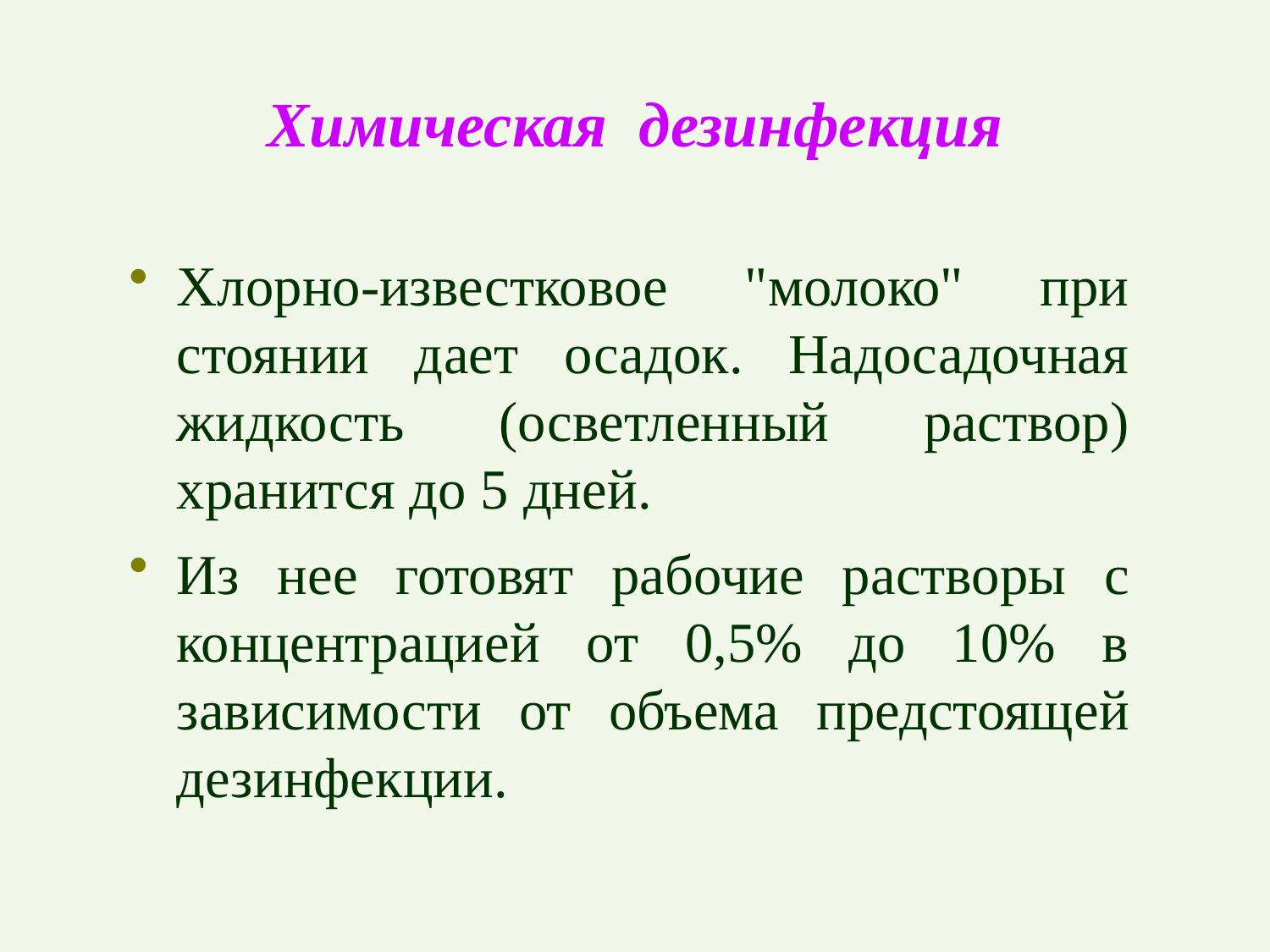

# Химическая  дезинфекция
Хлорно-известковое "молоко" при стоянии дает осадок. Надосадочная жидкость (осветленный раствор) хранится до 5 дней.
Из нее готовят рабочие растворы с концентрацией от 0,5% до 10% в зависимости от объема предстоящей дезинфекции.